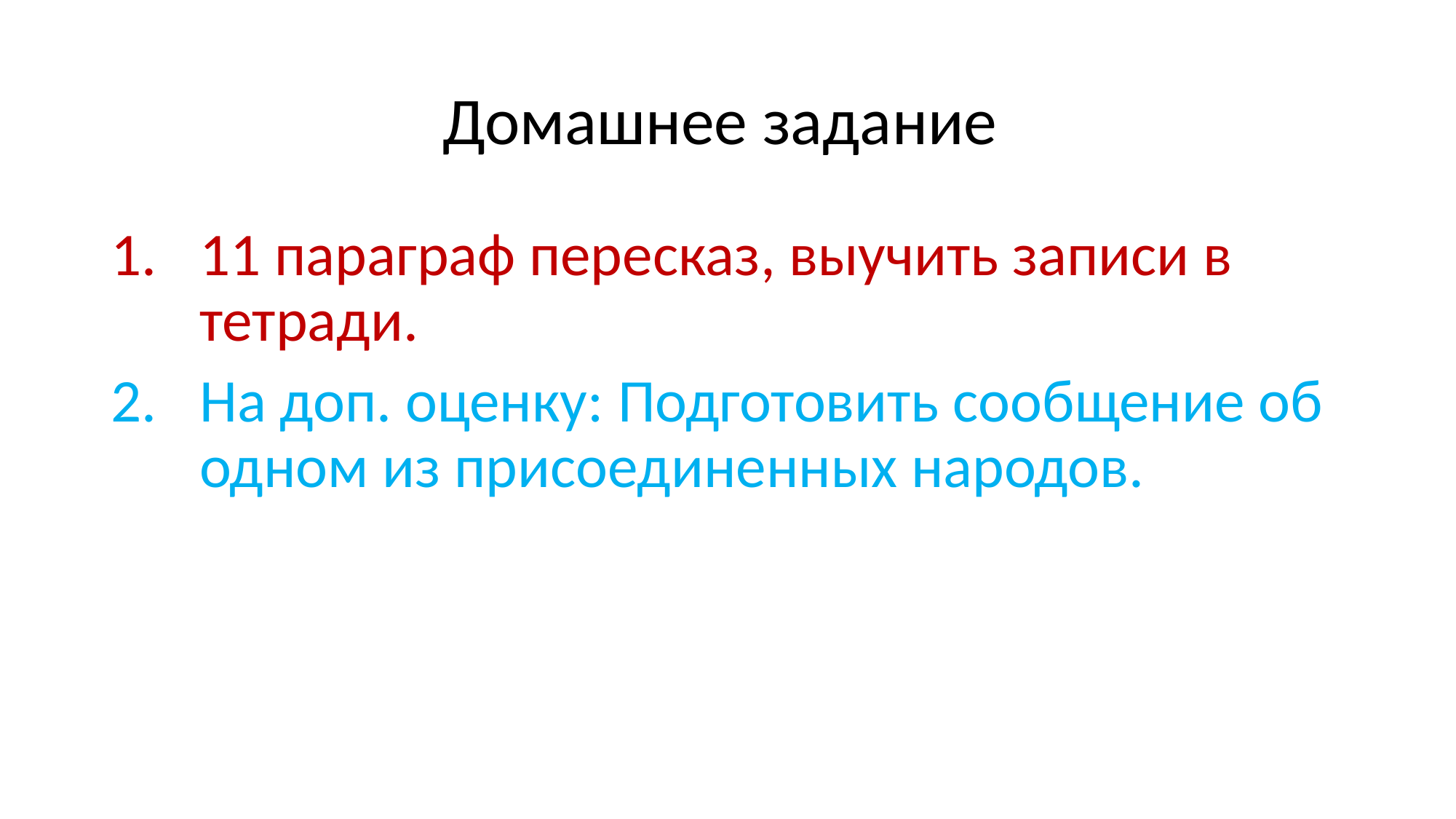

# Домашнее задание
11 параграф пересказ, выучить записи в тетради.
На доп. оценку: Подготовить сообщение об одном из присоединенных народов.